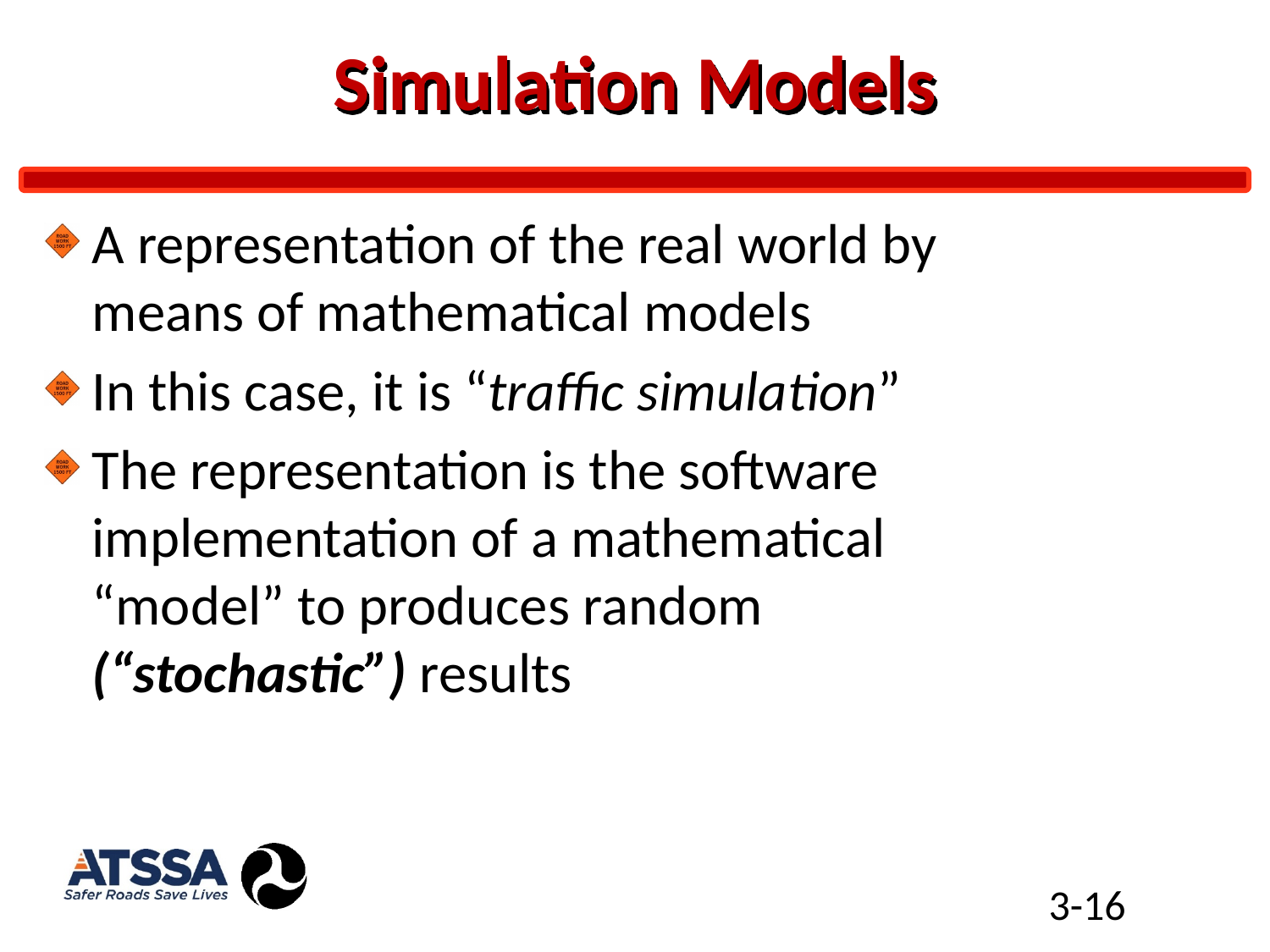

# Simulation Models
A representation of the real world by means of mathematical models
In this case, it is “traffic simulation”
The representation is the software implementation of a mathematical “model” to produces random (“stochastic”) results